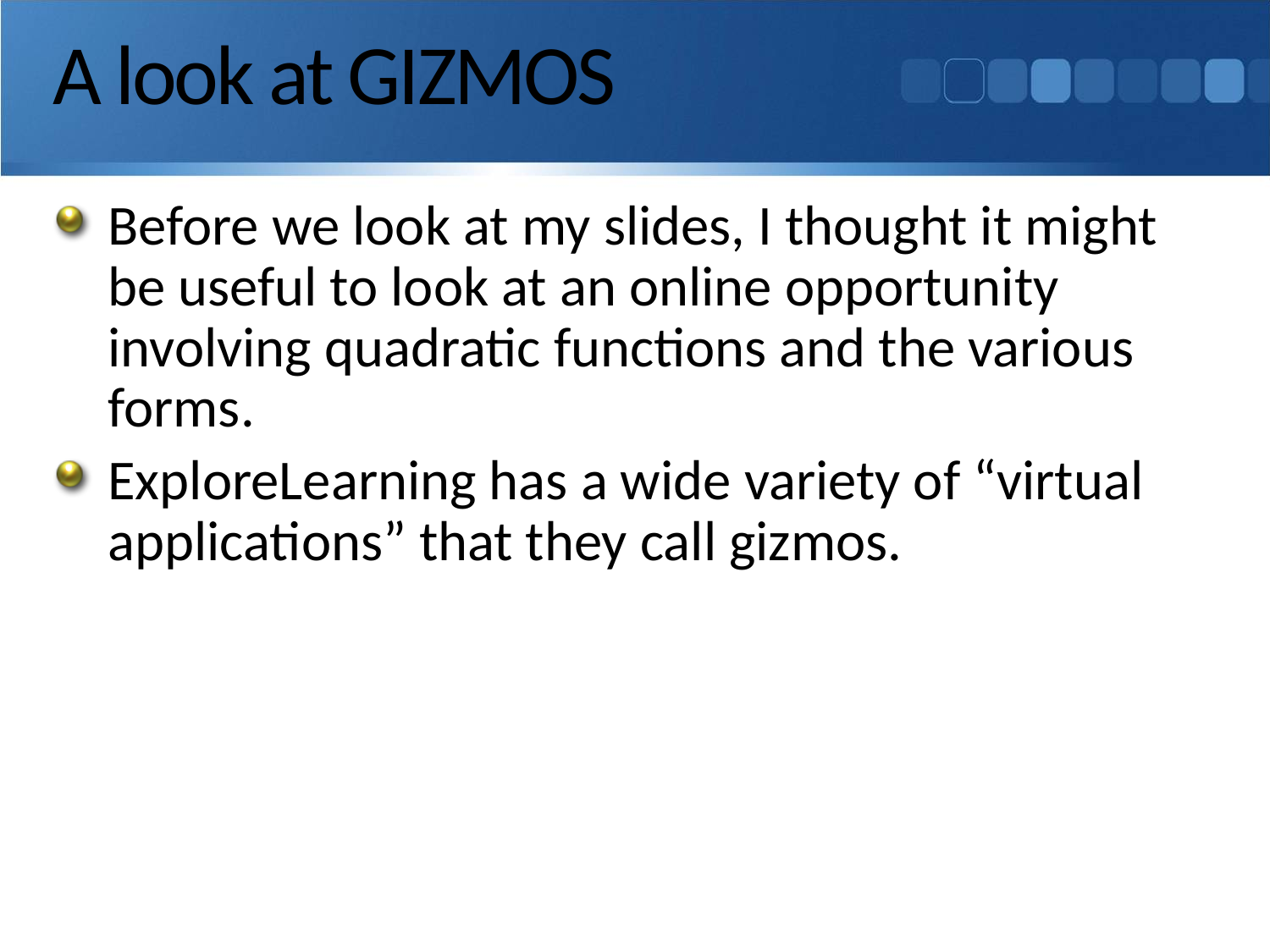

# A look at GIZMOS
Before we look at my slides, I thought it might be useful to look at an online opportunity involving quadratic functions and the various forms.
ExploreLearning has a wide variety of “virtual applications” that they call gizmos.